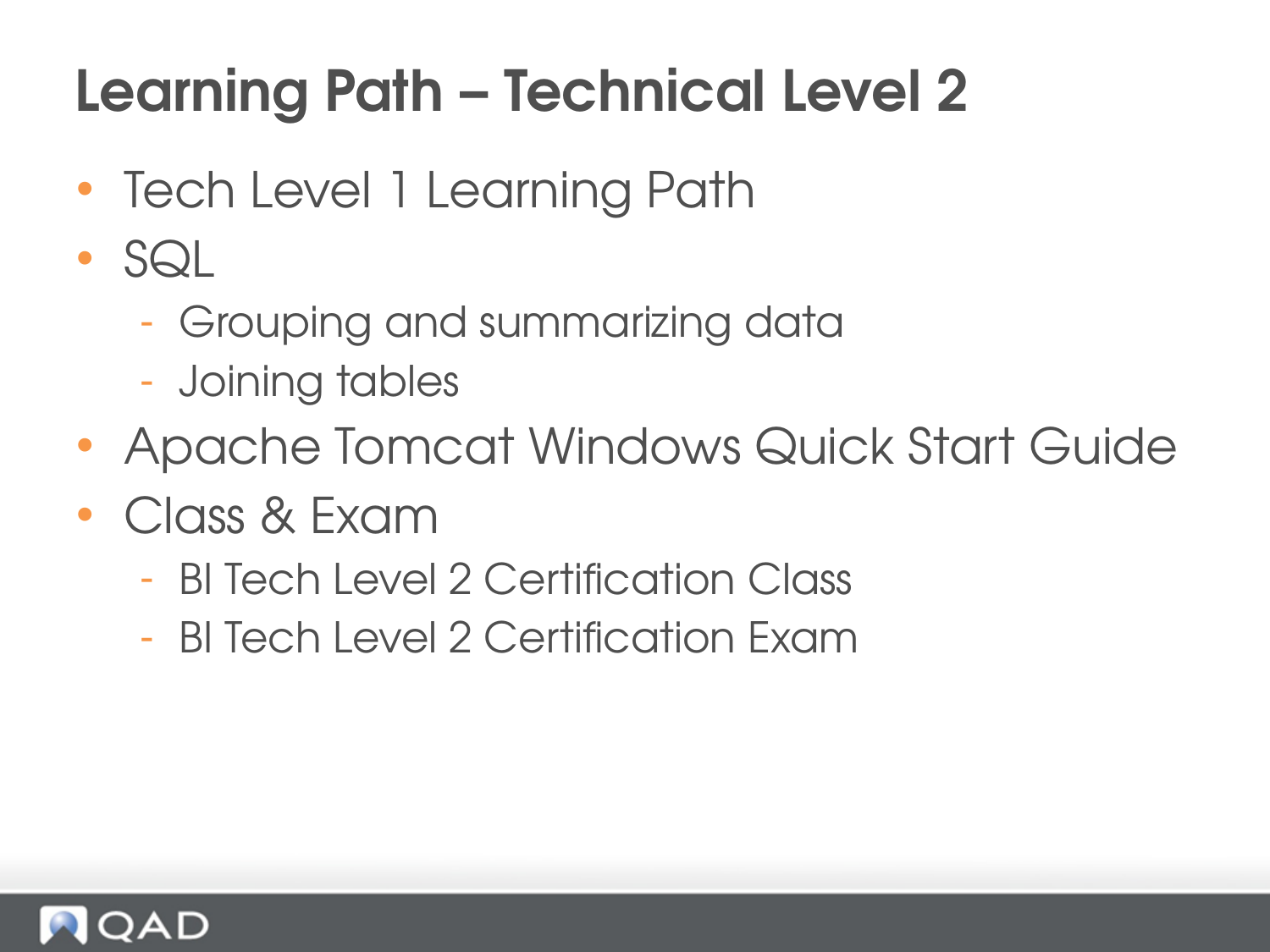

# Learning Path – Technical Level 2
Tech Level 1 Learning Path
SQL
Grouping and summarizing data
Joining tables
Apache Tomcat Windows Quick Start Guide
Class & Exam
BI Tech Level 2 Certification Class
BI Tech Level 2 Certification Exam